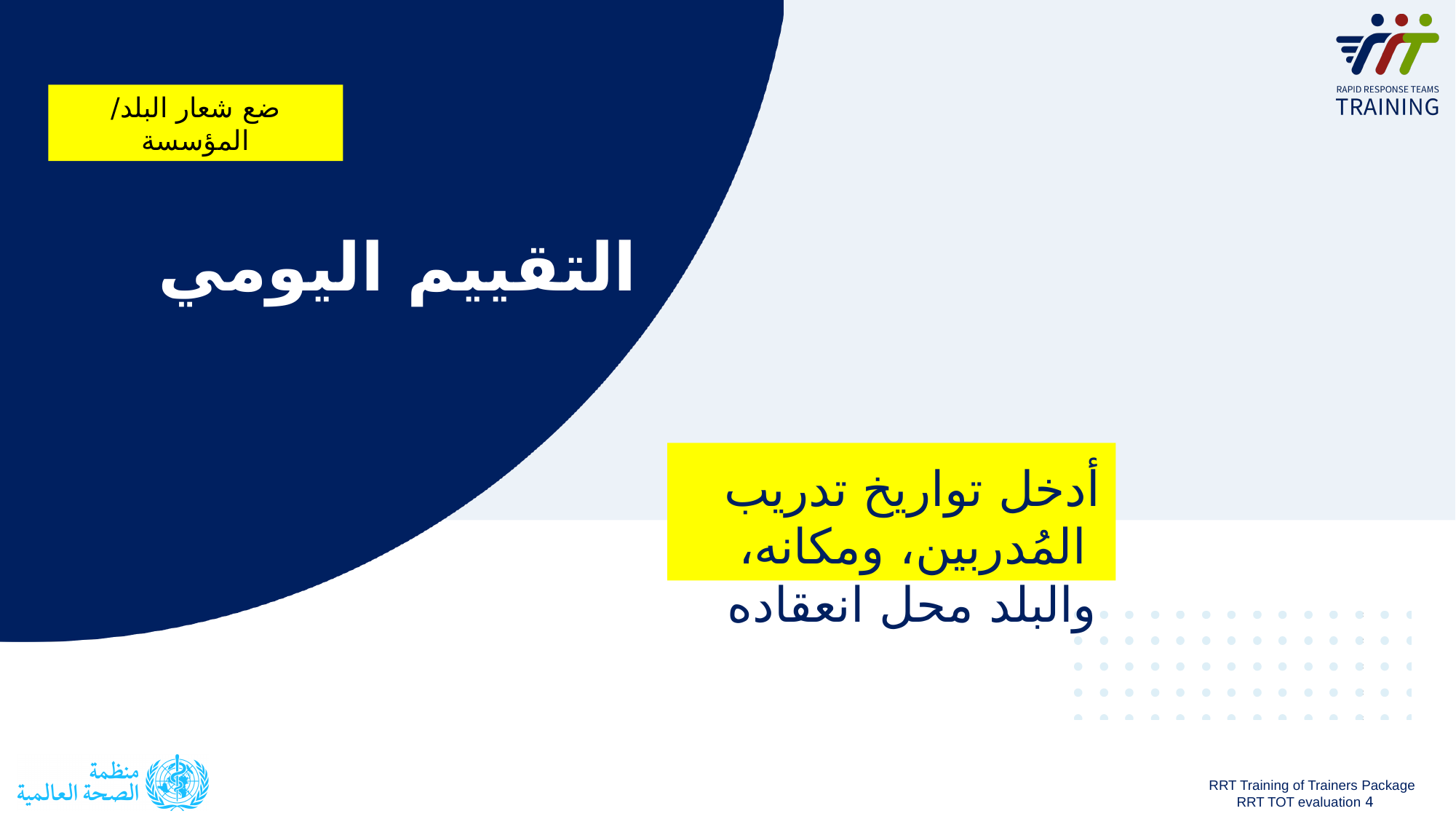

ضع شعار البلد/ المؤسسة
التقييم اليومي

أدخل تواريخ تدريب المُدربين، ومكانه، والبلد محل انعقاده